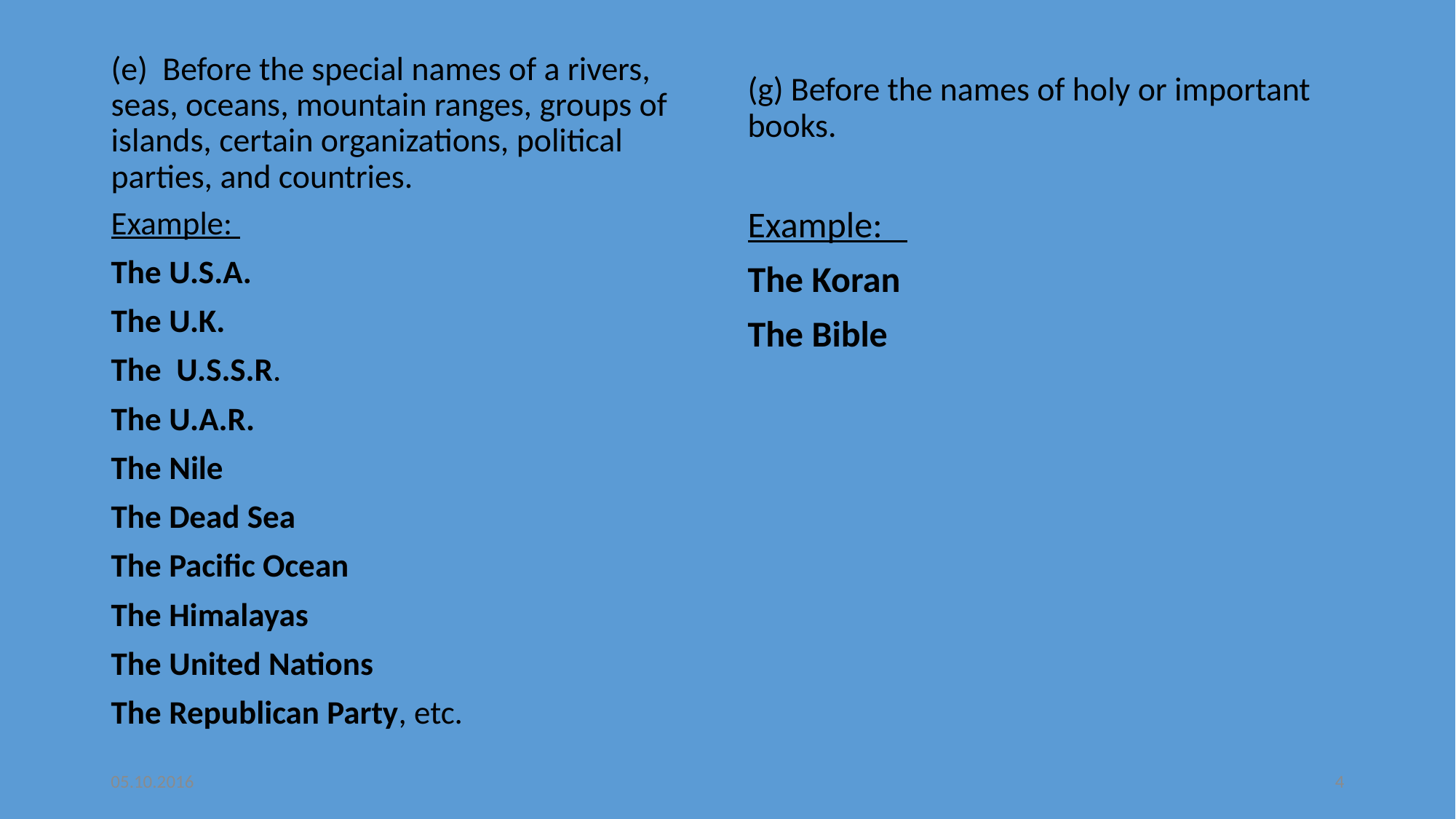

(e)  Before the special names of a rivers, seas, oceans, mountain ranges, groups of islands, certain organizations, political parties, and countries.
(g) Before the names of holy or important books.

Example:
The U.S.A.
The U.K.
The  U.S.S.R.
The U.A.R.
The Nile
The Dead Sea
The Pacific Ocean
The Himalayas
The United Nations
The Republican Party, etc.
Example:
The Koran
The Bible
05.10.2016
4